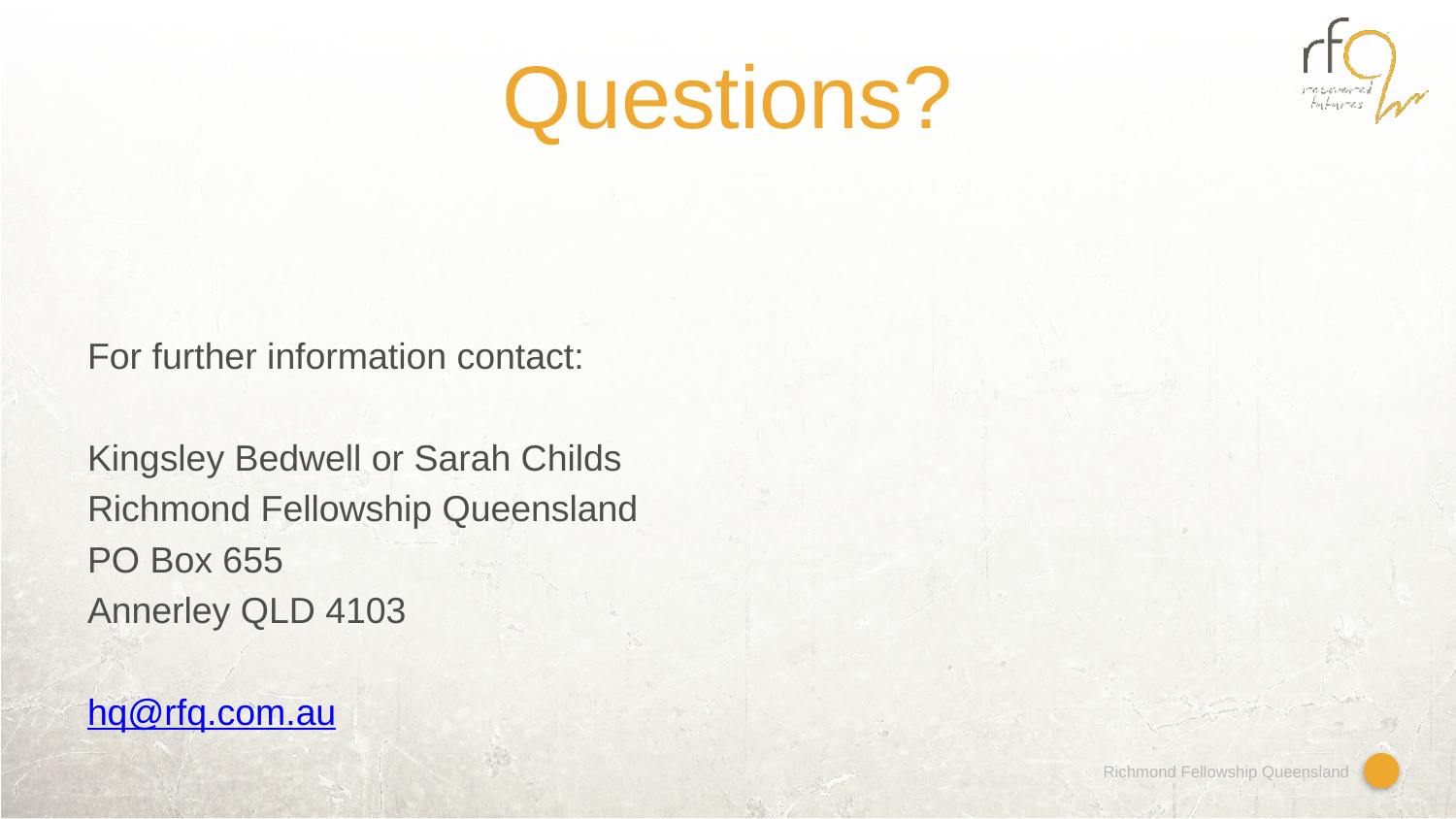

# Questions?

For further information contact:

Kingsley Bedwell or Sarah Childs
Richmond Fellowship Queensland
PO Box 655
Annerley QLD 4103

hq@rfq.com.au